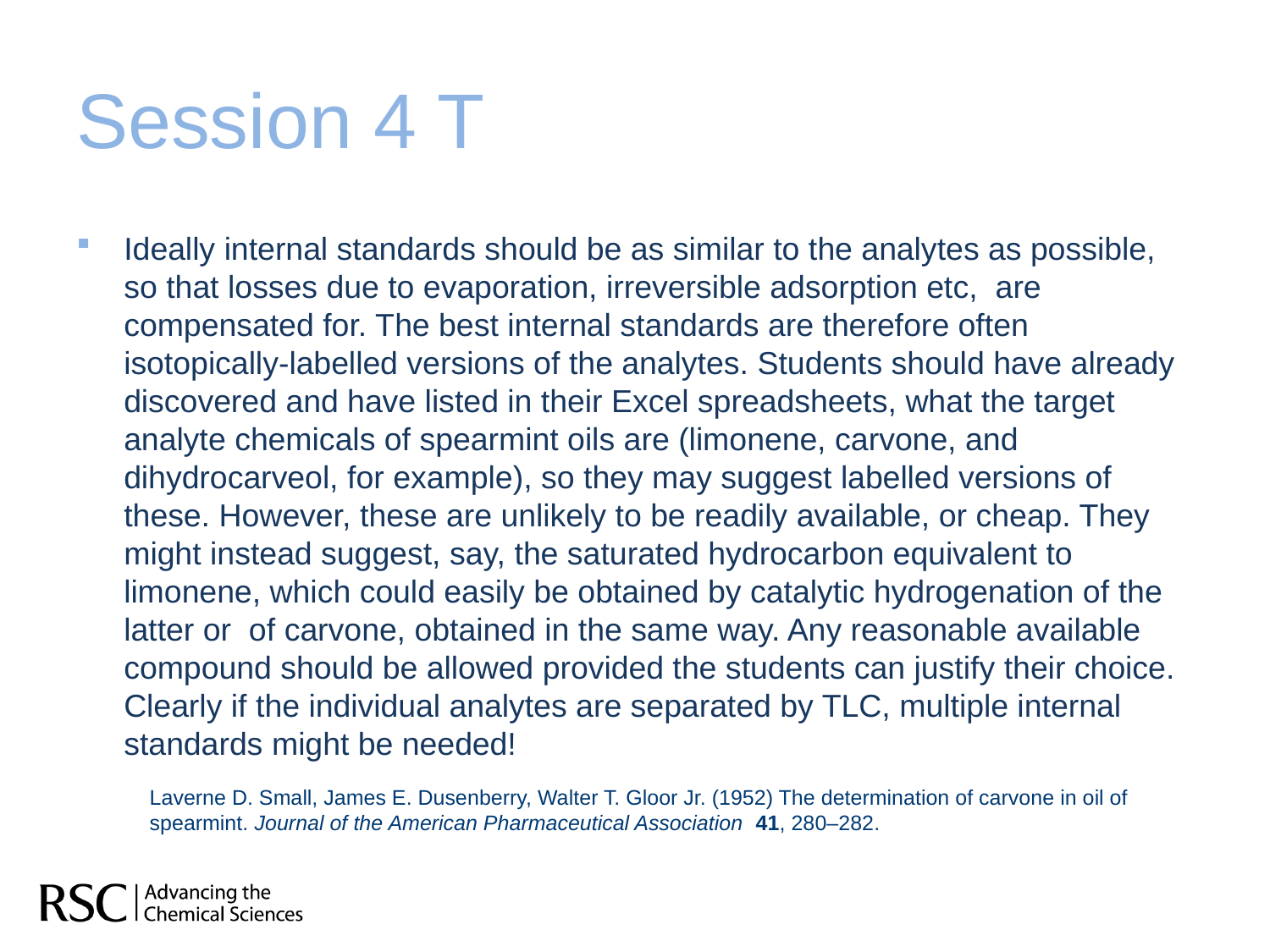

# Session 4 T
Ideally internal standards should be as similar to the analytes as possible, so that losses due to evaporation, irreversible adsorption etc,  are compensated for. The best internal standards are therefore often isotopically-labelled versions of the analytes. Students should have already discovered and have listed in their Excel spreadsheets, what the target analyte chemicals of spearmint oils are (limonene, carvone, and dihydrocarveol, for example), so they may suggest labelled versions of these. However, these are unlikely to be readily available, or cheap. They might instead suggest, say, the saturated hydrocarbon equivalent to limonene, which could easily be obtained by catalytic hydrogenation of the latter or  of carvone, obtained in the same way. Any reasonable available compound should be allowed provided the students can justify their choice. Clearly if the individual analytes are separated by TLC, multiple internal standards might be needed!
Laverne D. Small, James E. Dusenberry, Walter T. Gloor Jr. (1952) The determination of carvone in oil of spearmint. Journal of the American Pharmaceutical Association  41, 280–282.